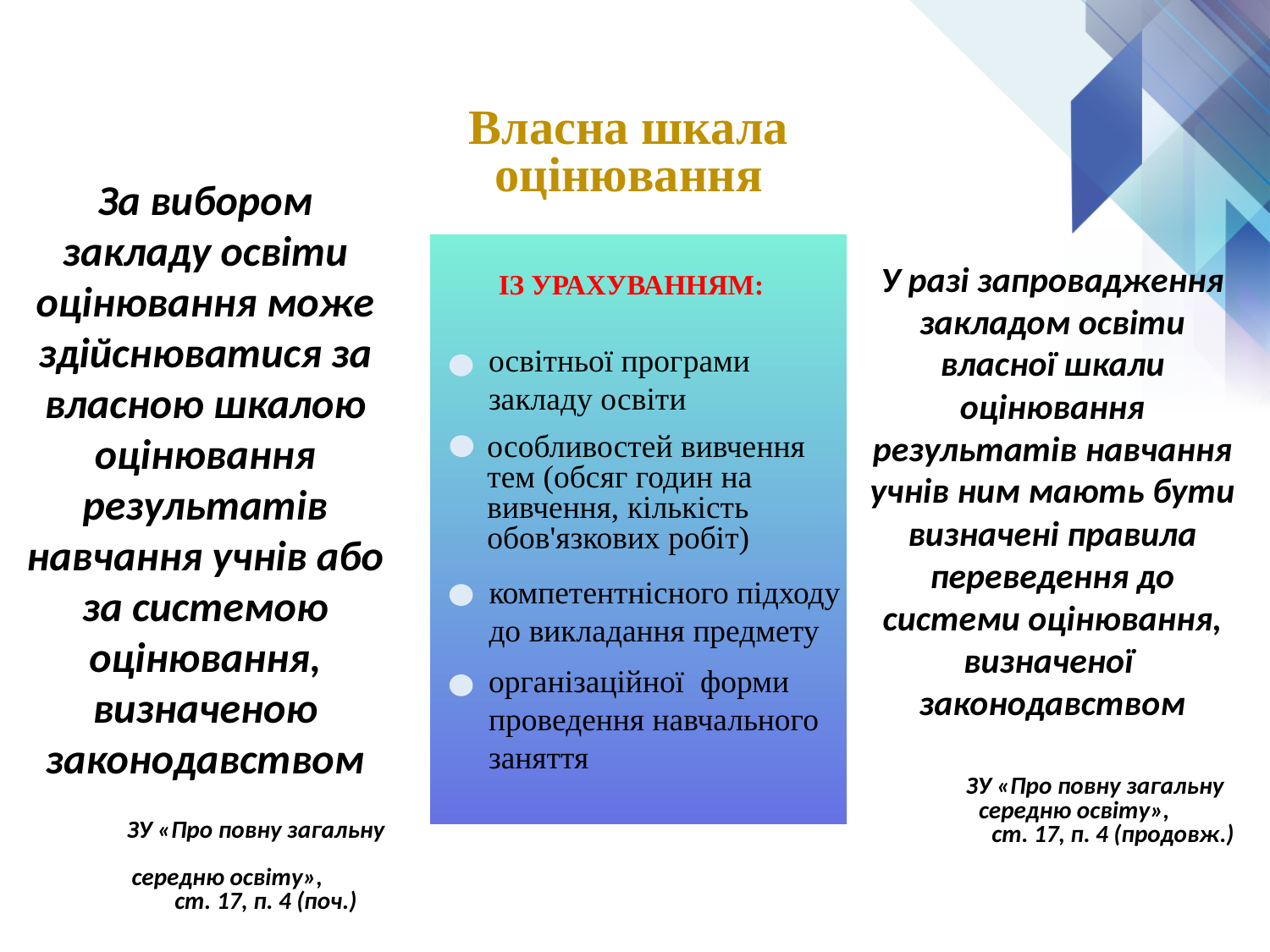

Власна шкала оцінювання
За вибором закладу освіти оцінювання може здійснюватися за власною шкалою оцінювання результатів навчання учнів або за системою оцінювання, визначеною законодавством

                ЗУ «Про повну загальну
              середню освіту»,
                      ст. 17, п. 4 (поч.)

У разі запровадження закладом освіти власної шкали оцінювання результатів навчання учнів ним мають бути визначені правила переведення до системи оцінювання, визначеної
законодавством

                ЗУ «Про повну загальну
              середню освіту»,
                      ст. 17, п. 4 (продовж.)
ІЗ УРАХУВАННЯМ:
освітньої програми закладу освіти

особливостей вивчення тем (обсяг годин на вивчення, кількість обов'язкових робіт)

компетентнісного підходу до викладання предмету

організаційної  форми проведення навчального заняття